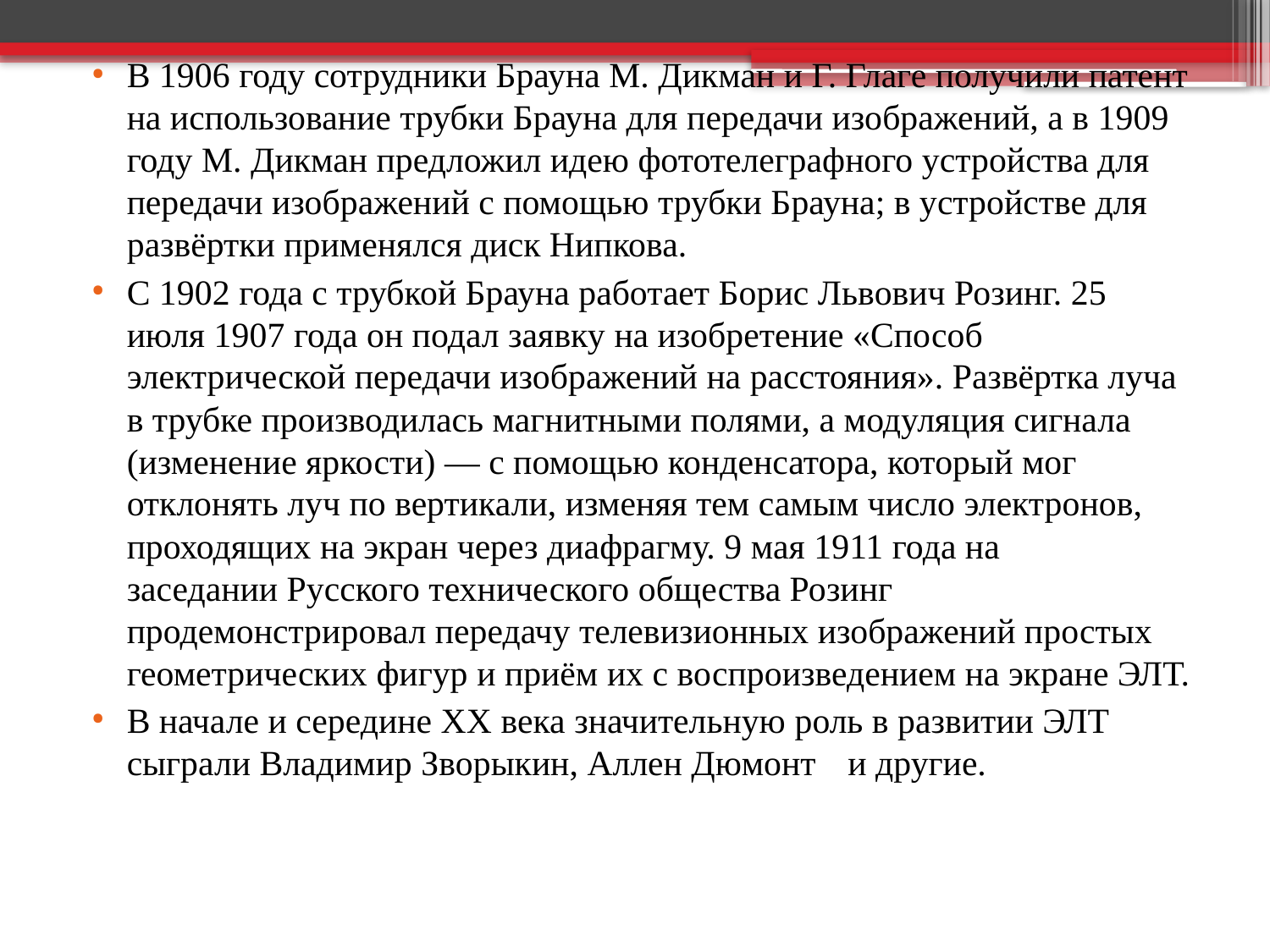

В 1906 году сотрудники Брауна М. Дикман и Г. Глаге получили патент на использование трубки Брауна для передачи изображений, а в 1909 году М. Дикман предложил идею фототелеграфного устройства для передачи изображений с помощью трубки Брауна; в устройстве для развёртки применялся диск Нипкова.
С 1902 года с трубкой Брауна работает Борис Львович Розинг. 25 июля 1907 года он подал заявку на изобретение «Способ электрической передачи изображений на расстояния». Развёртка луча в трубке производилась магнитными полями, а модуляция сигнала (изменение яркости) — с помощью конденсатора, который мог отклонять луч по вертикали, изменяя тем самым число электронов, проходящих на экран через диафрагму. 9 мая 1911 года на заседании Русского технического общества Розинг продемонстрировал передачу телевизионных изображений простых геометрических фигур и приём их с воспроизведением на экране ЭЛТ.
В начале и середине XX века значительную роль в развитии ЭЛТ сыграли Владимир Зворыкин, Аллен Дюмонт    и другие.